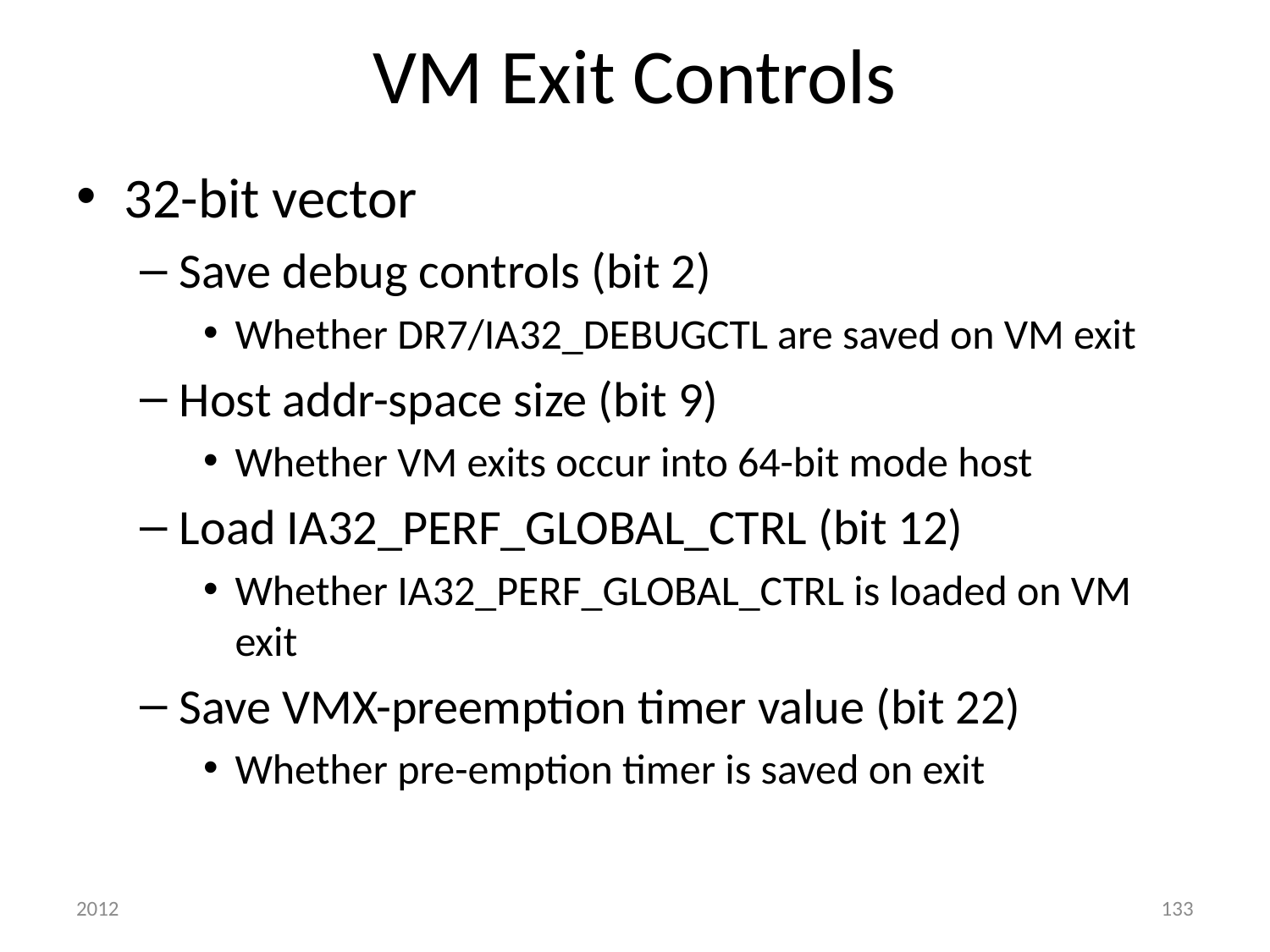

# VM Exit Controls
32-bit vector
Save debug controls (bit 2)
Whether DR7/IA32_DEBUGCTL are saved on VM exit
Host addr-space size (bit 9)
Whether VM exits occur into 64-bit mode host
Load IA32_PERF_GLOBAL_CTRL (bit 12)
Whether IA32_PERF_GLOBAL_CTRL is loaded on VM exit
Save VMX-preemption timer value (bit 22)
Whether pre-emption timer is saved on exit
2012

133